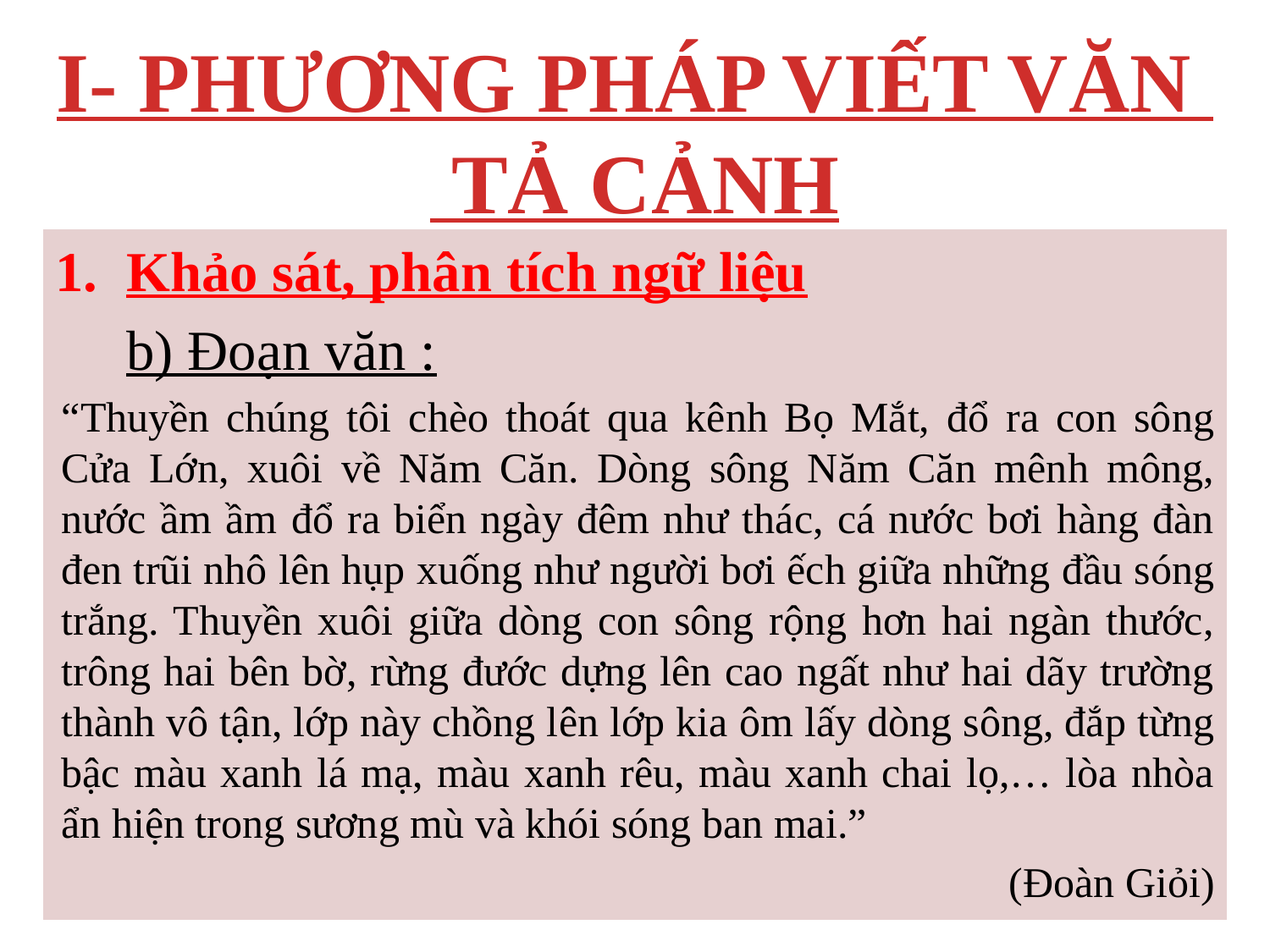

I- PHƯƠNG PHÁP VIẾT VĂN
 TẢ CẢNH
Khảo sát, phân tích ngữ liệu
	b) Đoạn văn :
“Thuyền chúng tôi chèo thoát qua kênh Bọ Mắt, đổ ra con sông Cửa Lớn, xuôi về Năm Căn. Dòng sông Năm Căn mênh mông, nước ầm ầm đổ ra biển ngày đêm như thác, cá nước bơi hàng đàn đen trũi nhô lên hụp xuống như người bơi ếch giữa những đầu sóng trắng. Thuyền xuôi giữa dòng con sông rộng hơn hai ngàn thước, trông hai bên bờ, rừng đước dựng lên cao ngất như hai dãy trường thành vô tận, lớp này chồng lên lớp kia ôm lấy dòng sông, đắp từng bậc màu xanh lá mạ, màu xanh rêu, màu xanh chai lọ,… lòa nhòa ẩn hiện trong sương mù và khói sóng ban mai.”
(Đoàn Giỏi)